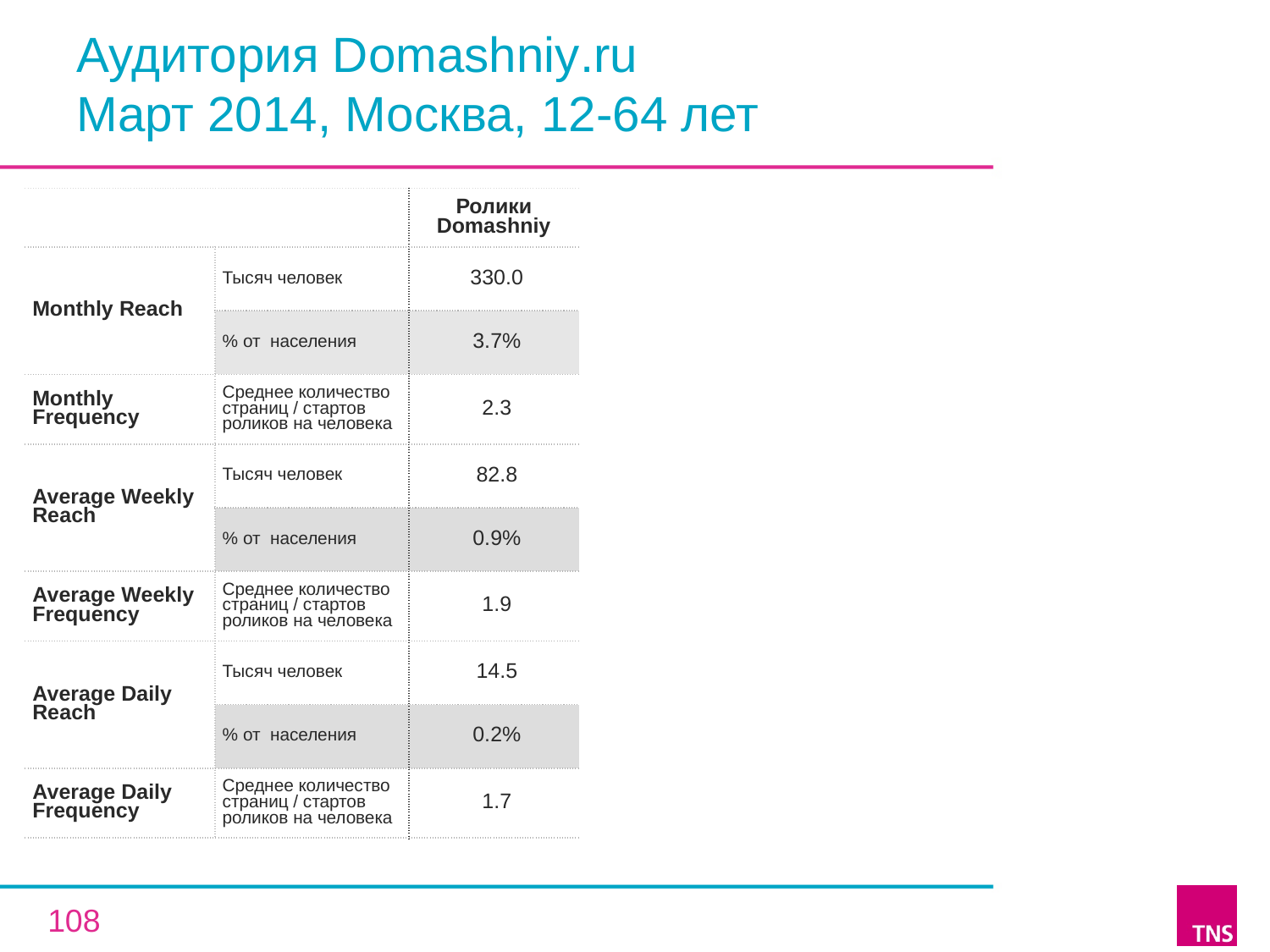

# Аудитория Domashniy.ru Март 2014, Москва, 12-64 лет
|  |  | Ролики Domashniy |
| --- | --- | --- |
| Monthly Reach | Тысяч человек | 330.0 |
|  | % от населения | 3.7% |
| Monthly Frequency | Среднее количество страниц / стартов роликов на человека | 2.3 |
| Average Weekly Reach | Тысяч человек | 82.8 |
|  | % от населения | 0.9% |
| Average Weekly Frequency | Среднее количество страниц / стартов роликов на человека | 1.9 |
| Average Daily Reach | Тысяч человек | 14.5 |
|  | % от населения | 0.2% |
| Average Daily Frequency | Среднее количество страниц / стартов роликов на человека | 1.7 |

108